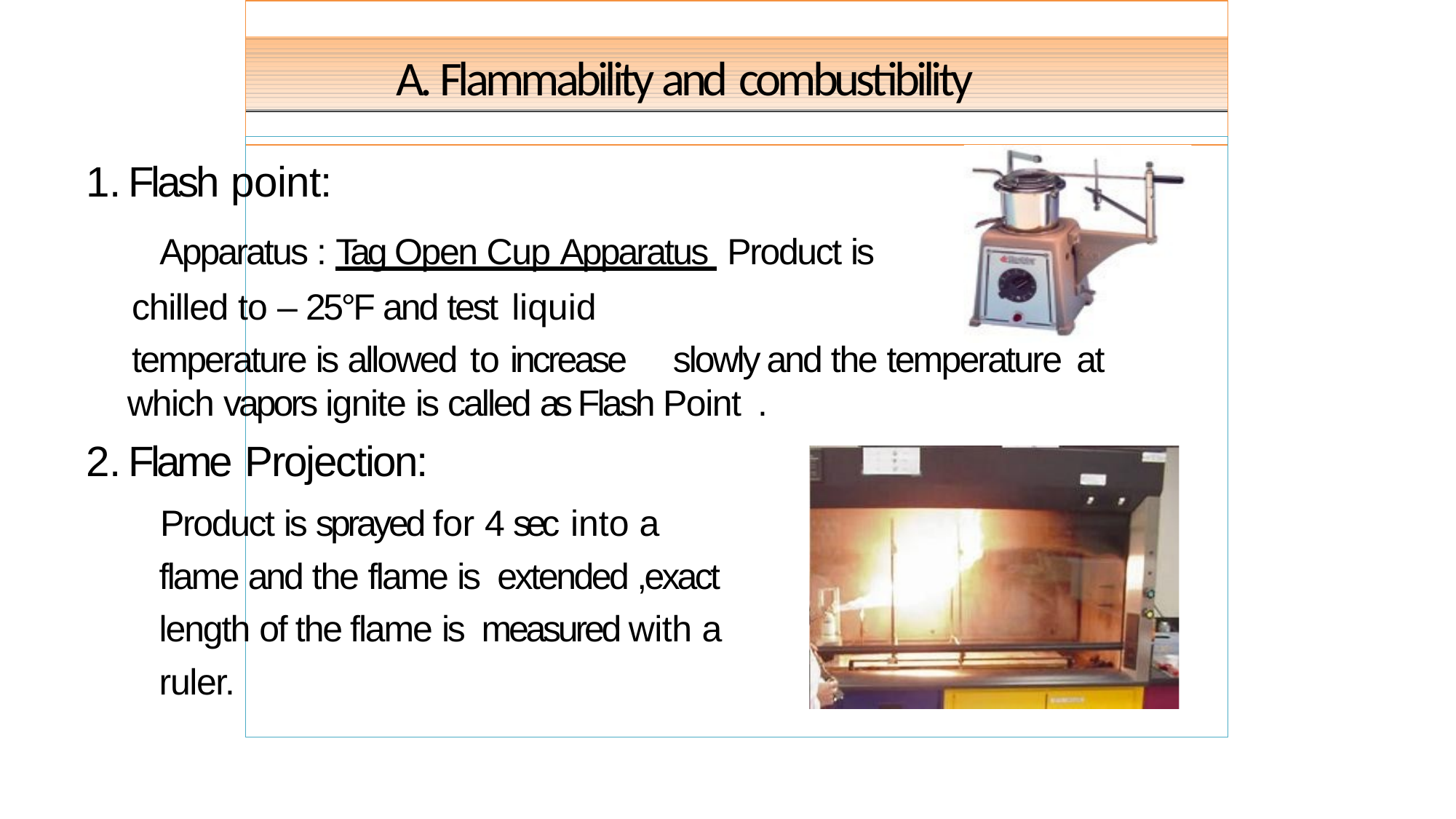

# A. Flammability and combustibility
Flash point:
Apparatus : Tag Open Cup Apparatus  Product is chilled to – 25°F and test liquid
temperature is allowed to increase	slowly and the temperature  at which vapors ignite is called as Flash Point .
Flame Projection:
Product is sprayed for 4 sec  into a  flame and the flame is  extended ,exact length of the flame is  measured with a ruler.